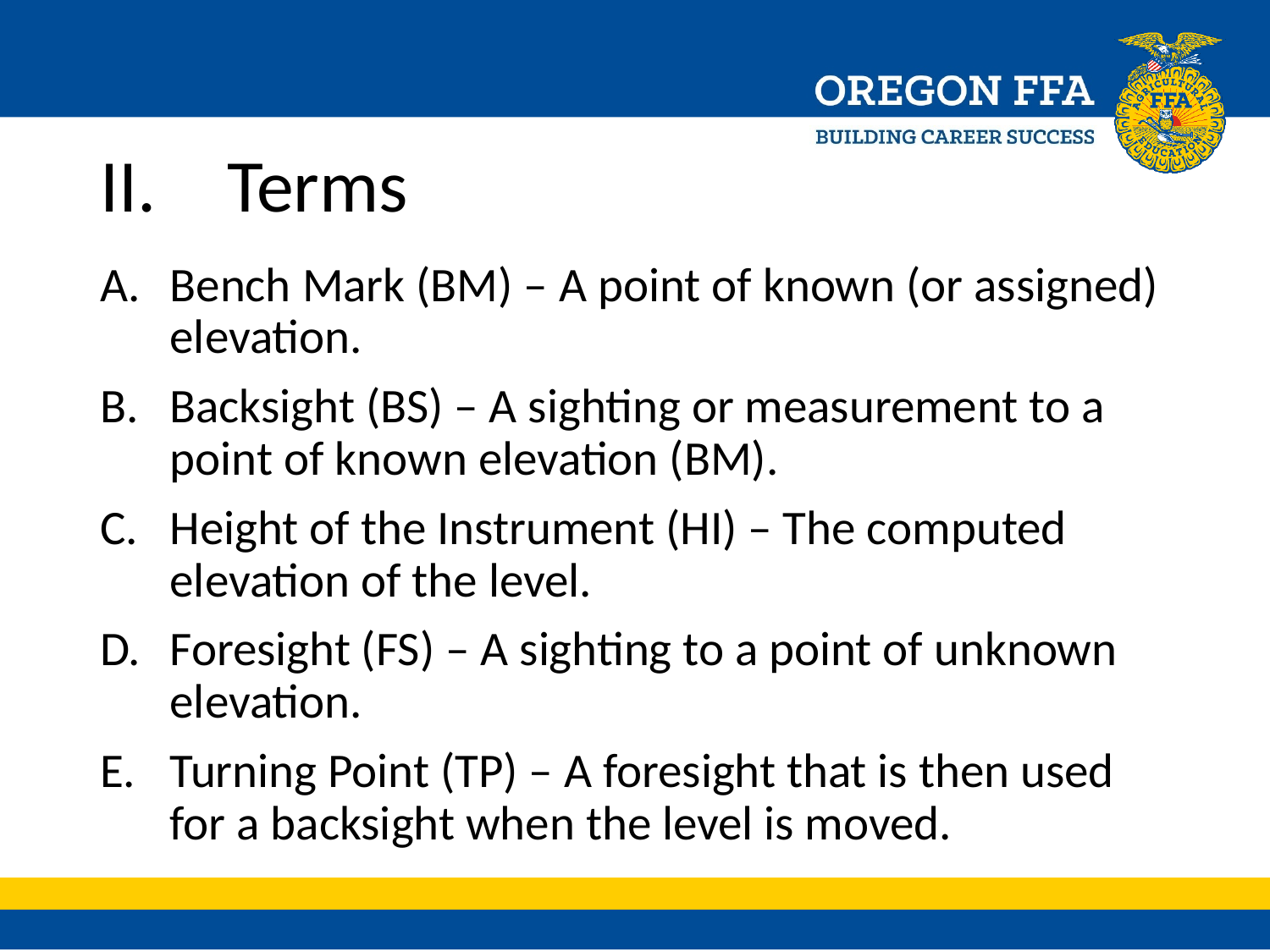

# Terms
Bench Mark (BM) – A point of known (or assigned) elevation.
Backsight (BS) – A sighting or measurement to a point of known elevation (BM).
Height of the Instrument (HI) – The computed elevation of the level.
Foresight (FS) – A sighting to a point of unknown elevation.
Turning Point (TP) – A foresight that is then used for a backsight when the level is moved.